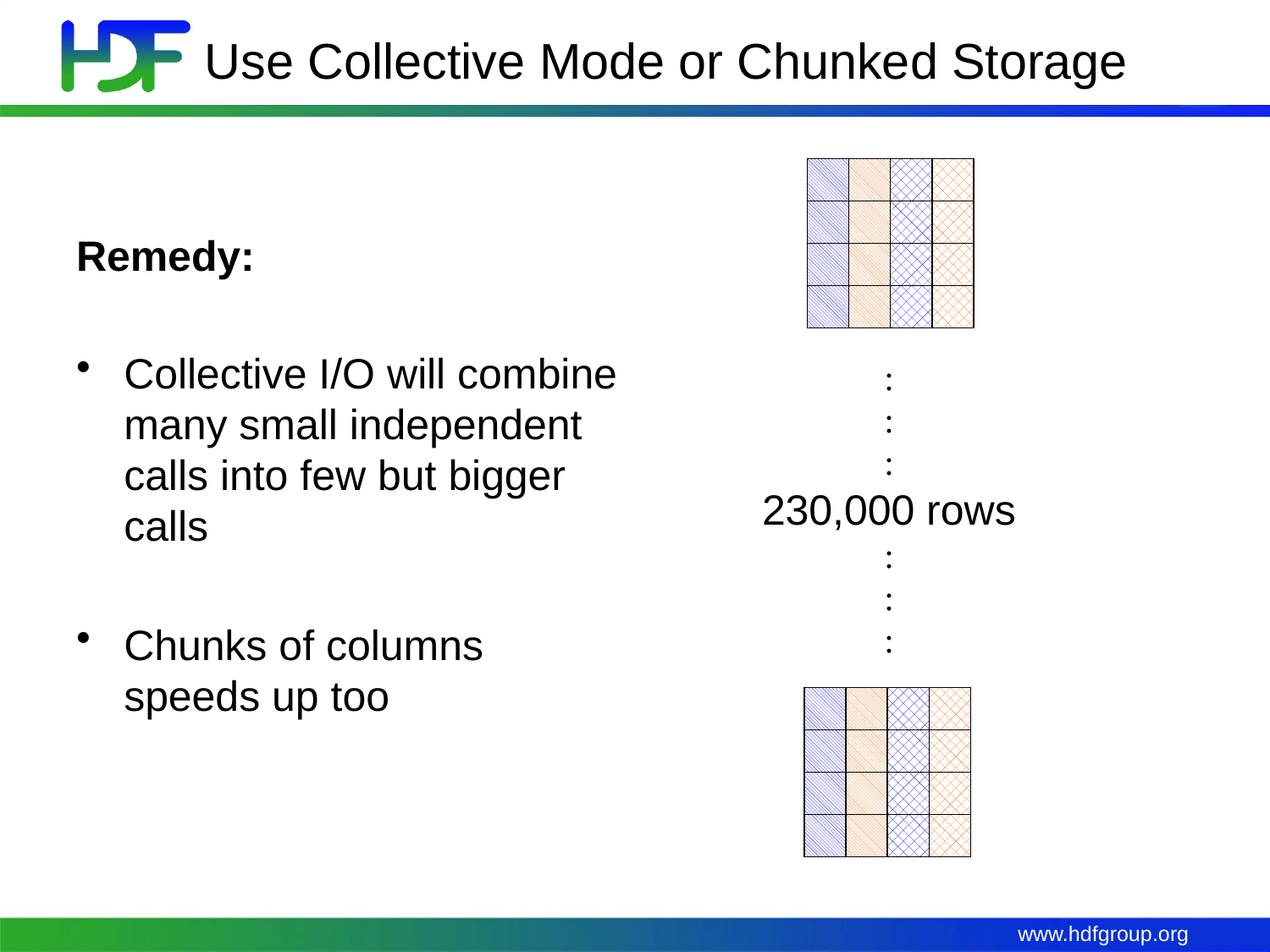

# Use Collective Mode or Chunked Storage

Remedy:

Collective I/O will combine many small independent calls into few but bigger calls

Chunks of columns speeds up too
:
:
:
230,000 rows
:
:
: